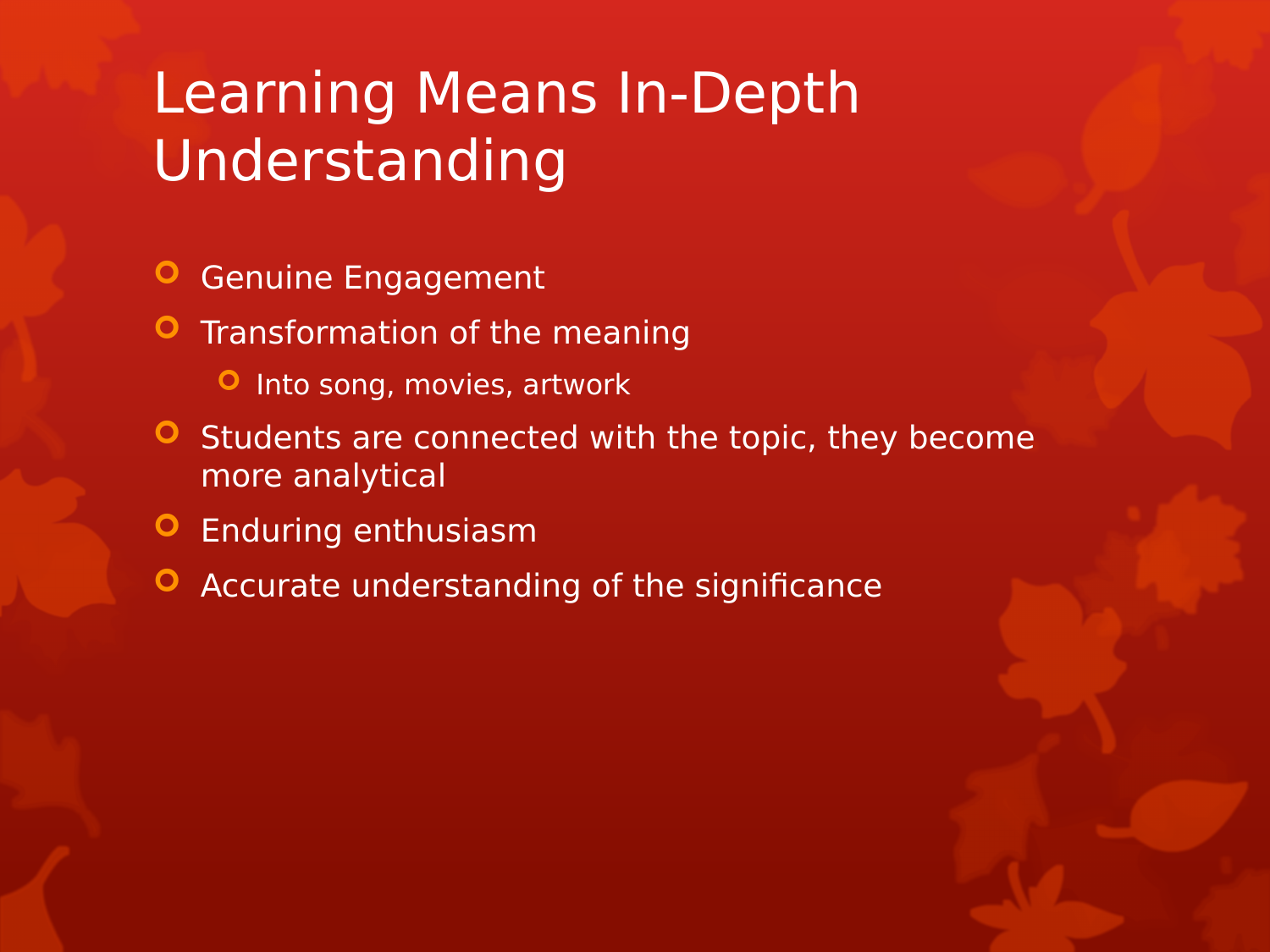

# Learning Means In-Depth Understanding
Genuine Engagement
Transformation of the meaning
Into song, movies, artwork
Students are connected with the topic, they become more analytical
Enduring enthusiasm
Accurate understanding of the significance